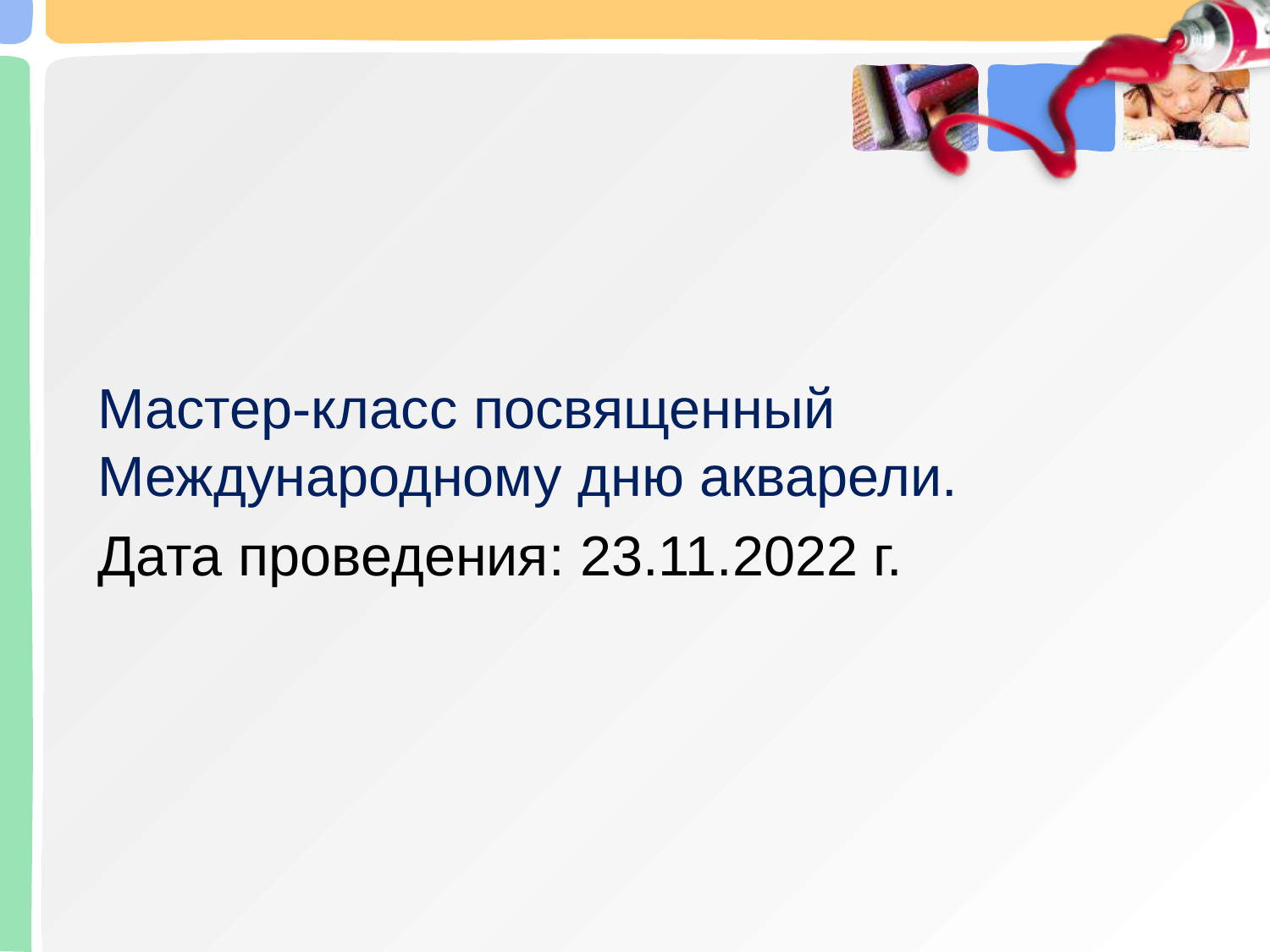

Мастер-класс посвященный Международному дню акварели.
Дата проведения: 23.11.2022 г.